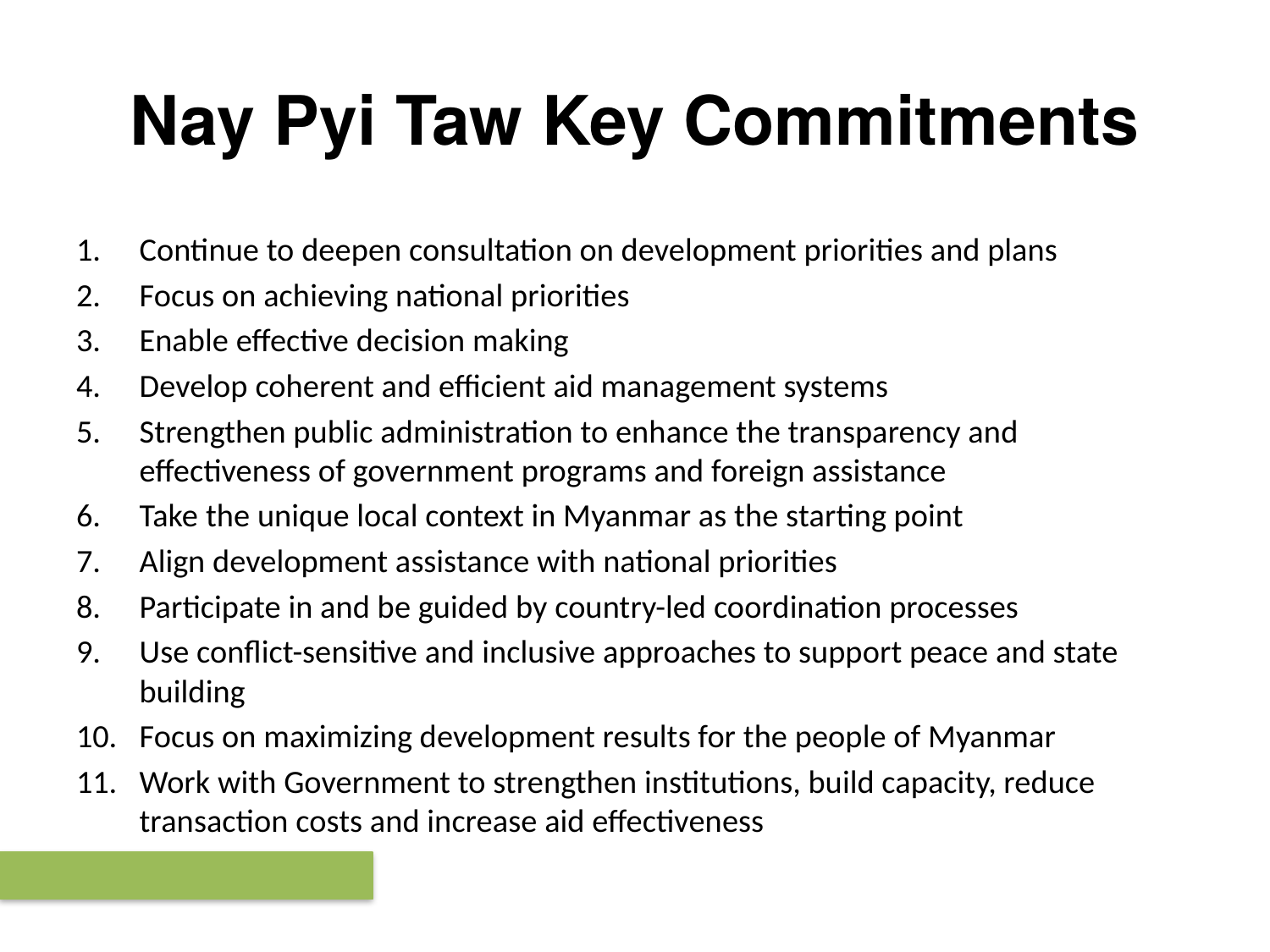

# Nay Pyi Taw Key Commitments
Continue to deepen consultation on development priorities and plans
Focus on achieving national priorities
Enable effective decision making
Develop coherent and efficient aid management systems
Strengthen public administration to enhance the transparency and effectiveness of government programs and foreign assistance
Take the unique local context in Myanmar as the starting point
Align development assistance with national priorities
Participate in and be guided by country-led coordination processes
Use conflict-sensitive and inclusive approaches to support peace and state building
Focus on maximizing development results for the people of Myanmar
Work with Government to strengthen institutions, build capacity, reduce transaction costs and increase aid effectiveness